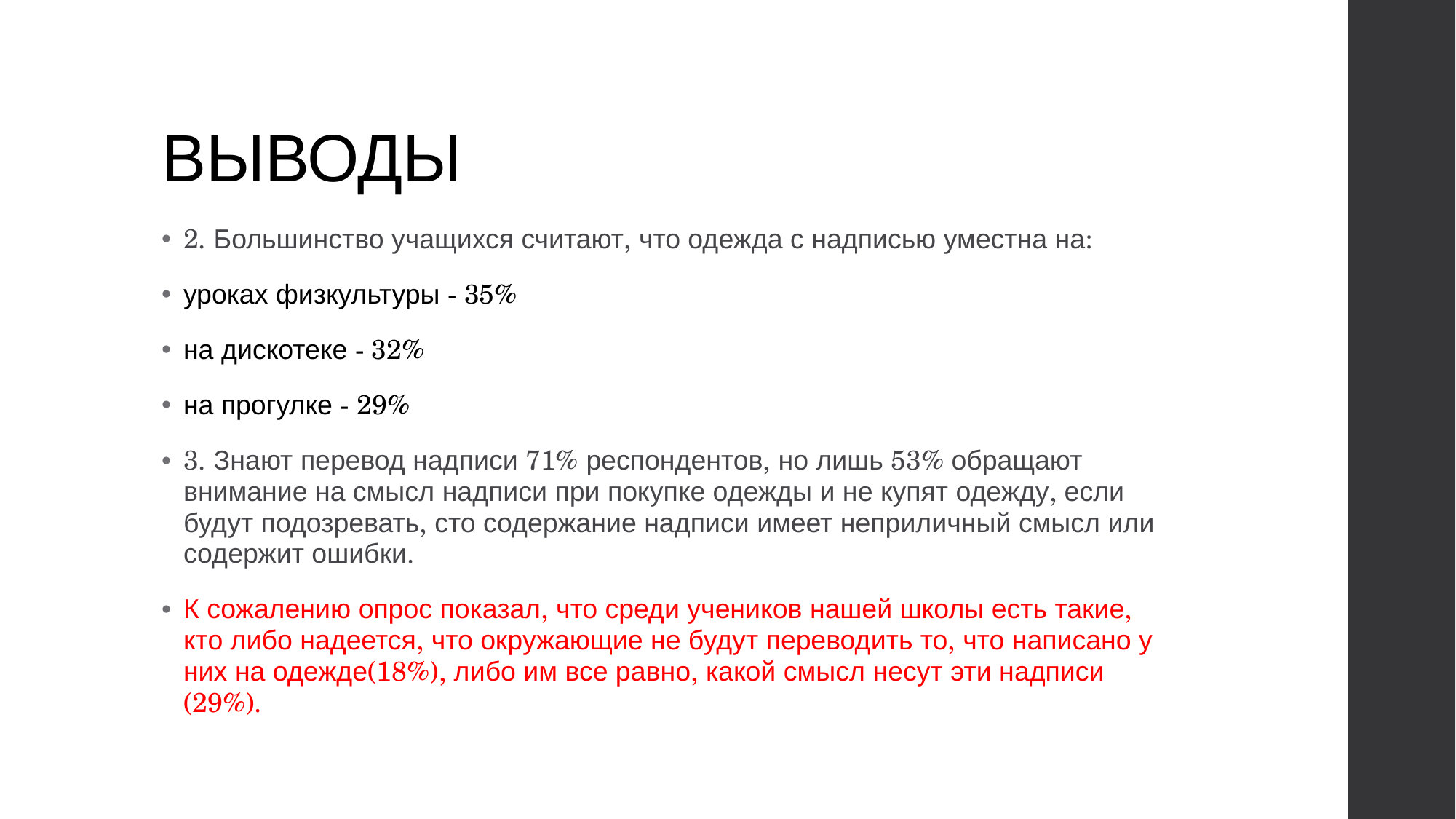

# ВЫВОДЫ
2. Большинство учащихся считают, что одежда с надписью уместна на:
уроках физкультуры - 35%
на дискотеке - 32%
на прогулке - 29%
3. Знают перевод надписи 71% респондентов, но лишь 53% обращают внимание на смысл надписи при покупке одежды и не купят одежду, если будут подозревать, сто содержание надписи имеет неприличный смысл или содержит ошибки.
К сожалению опрос показал, что среди учеников нашей школы есть такие, кто либо надеется, что окружающие не будут переводить то, что написано у них на одежде(18%), либо им все равно, какой смысл несут эти надписи (29%).